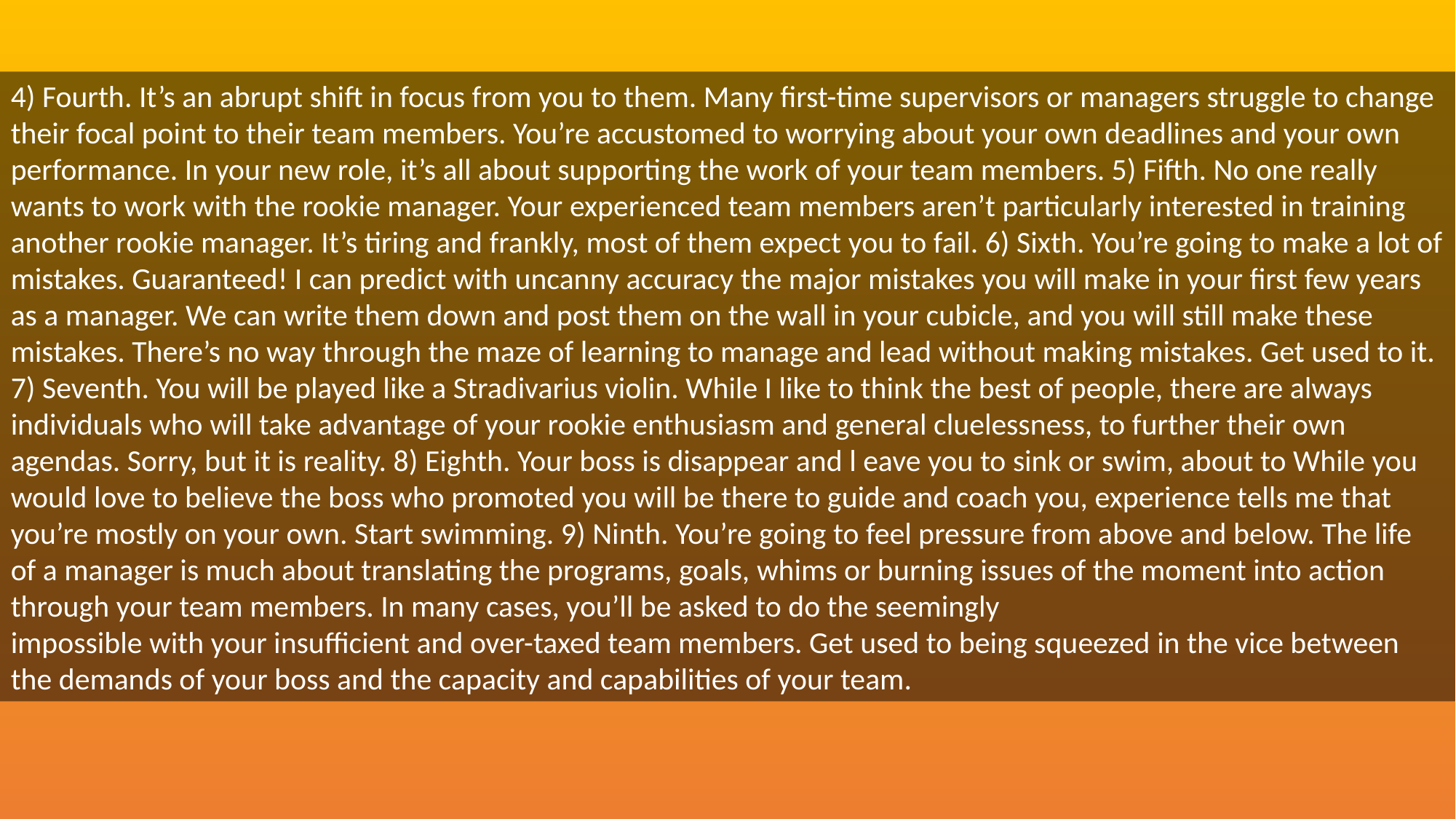

4) Fourth. It’s an abrupt shift in focus from you to them. Many first-time supervisors or managers struggle to change their focal point to their team members. You’re accustomed to worrying about your own deadlines and your own performance. In your new role, it’s all about supporting the work of your team members. 5) Fifth. No one really wants to work with the rookie manager. Your experienced team members aren’t particularly interested in training another rookie manager. It’s tiring and frankly, most of them expect you to fail. 6) Sixth. You’re going to make a lot of mistakes. Guaranteed! I can predict with uncanny accuracy the major mistakes you will make in your first few years as a manager. We can write them down and post them on the wall in your cubicle, and you will still make these mistakes. There’s no way through the maze of learning to manage and lead without making mistakes. Get used to it. 7) Seventh. You will be played like a Stradivarius violin. While I like to think the best of people, there are always individuals who will take advantage of your rookie enthusiasm and general cluelessness, to further their own agendas. Sorry, but it is reality. 8) Eighth. Your boss is disappear and l eave you to sink or swim, about to While you would love to believe the boss who promoted you will be there to guide and coach you, experience tells me that you’re mostly on your own. Start swimming. 9) Ninth. You’re going to feel pressure from above and below. The life of a manager is much about translating the programs, goals, whims or burning issues of the moment into action through your team members. In many cases, you’ll be asked to do the seemingly
impossible with your insufficient and over-taxed team members. Get used to being squeezed in the vice between the demands of your boss and the capacity and capabilities of your team.